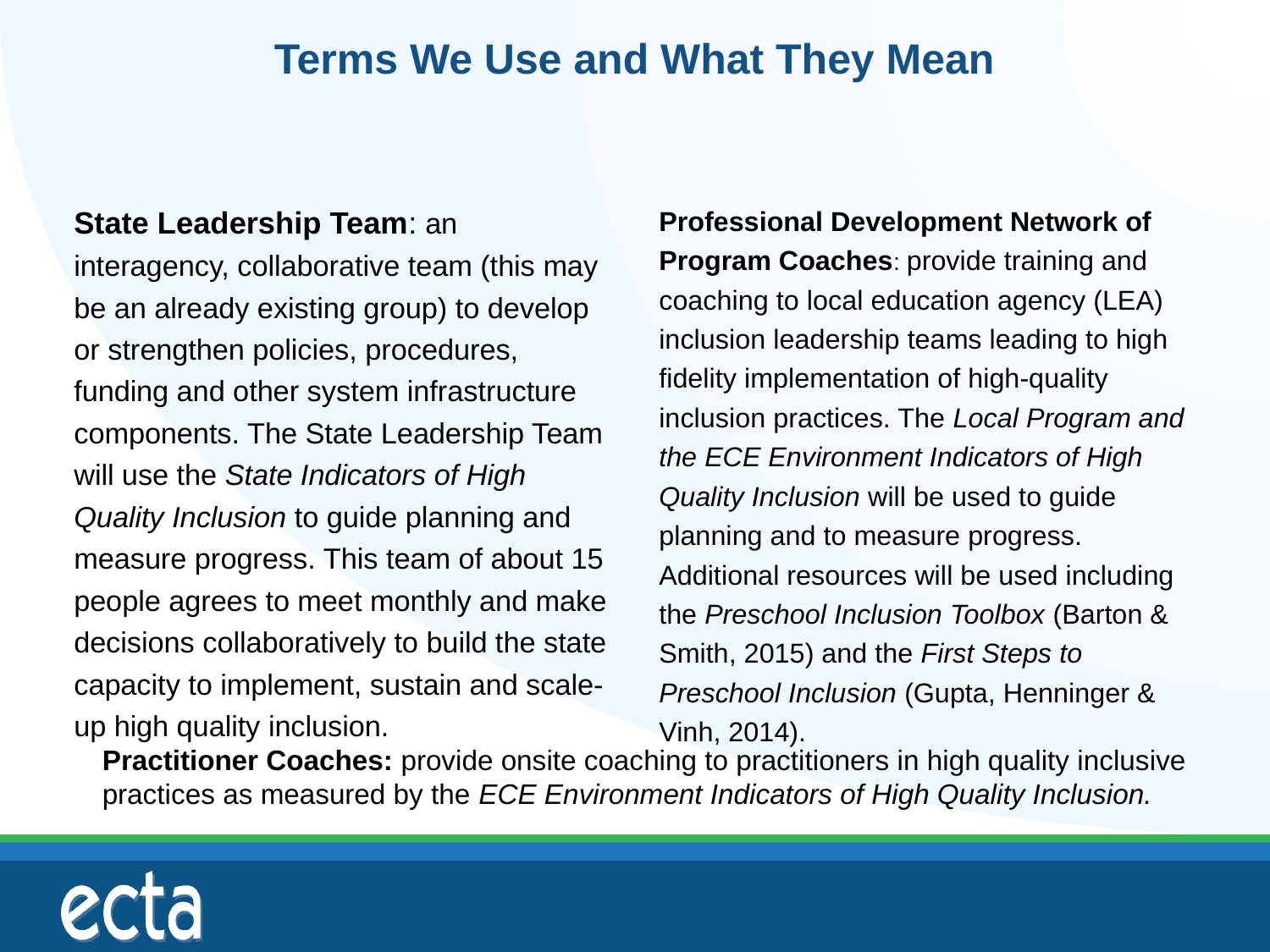

# Terms We Use and What They Mean
State Leadership Team: an interagency, collaborative team (this may be an already existing group) to develop or strengthen policies, procedures, funding and other system infrastructure components. The State Leadership Team will use the State Indicators of High Quality Inclusion to guide planning and measure progress. This team of about 15 people agrees to meet monthly and make decisions collaboratively to build the state capacity to implement, sustain and scale-up high quality inclusion.

Professional Development Network of Program Coaches: provide training and coaching to local education agency (LEA) inclusion leadership teams leading to high fidelity implementation of high-quality inclusion practices. The Local Program and the ECE Environment Indicators of High Quality Inclusion will be used to guide planning and to measure progress. Additional resources will be used including the Preschool Inclusion Toolbox (Barton & Smith, 2015) and the First Steps to Preschool Inclusion (Gupta, Henninger & Vinh, 2014).
Practitioner Coaches: provide onsite coaching to practitioners in high quality inclusive practices as measured by the ECE Environment Indicators of High Quality Inclusion.